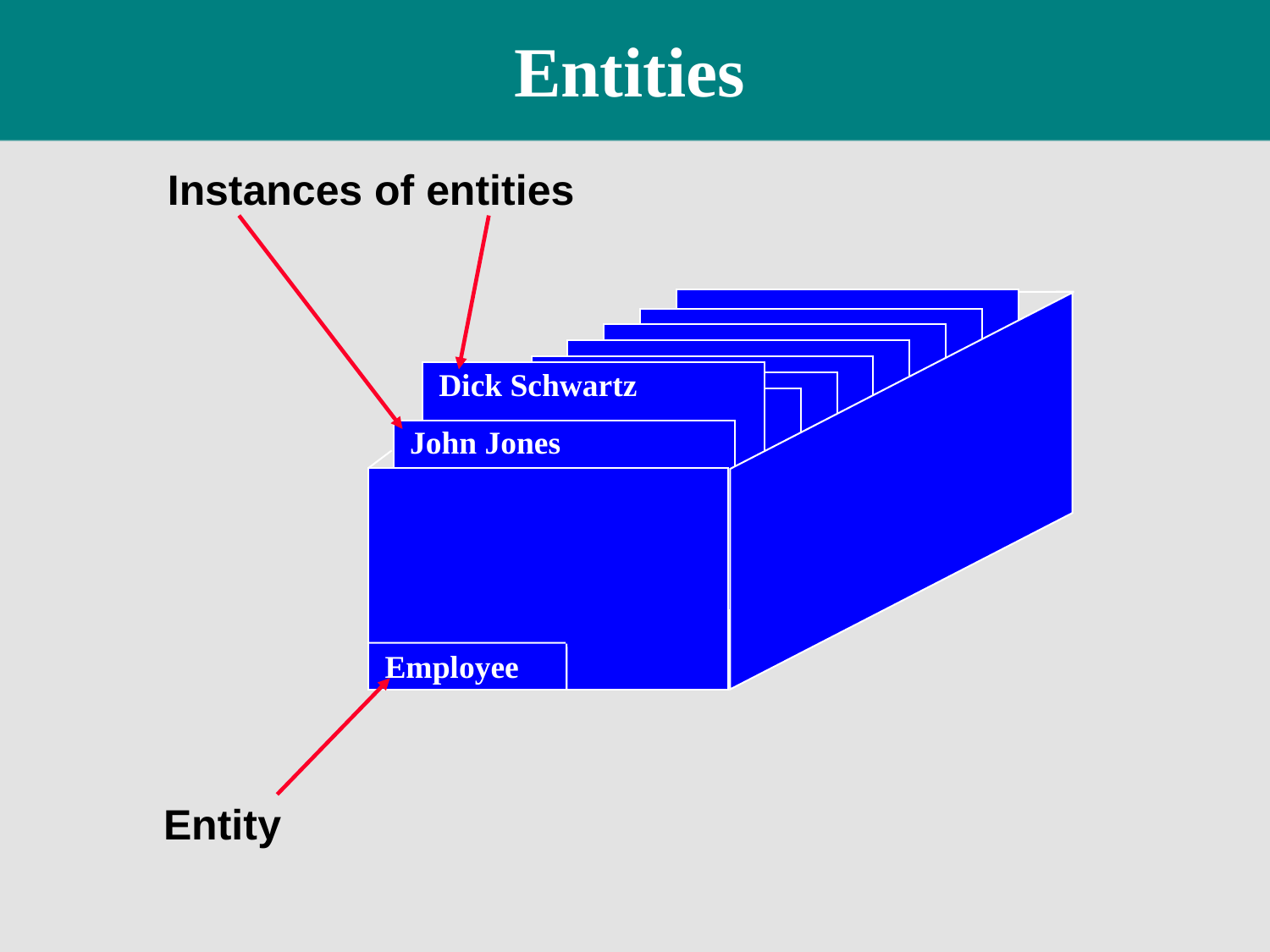

# Entities
Instances of entities

Dick Schwartz

John Jones

Employee

Entity